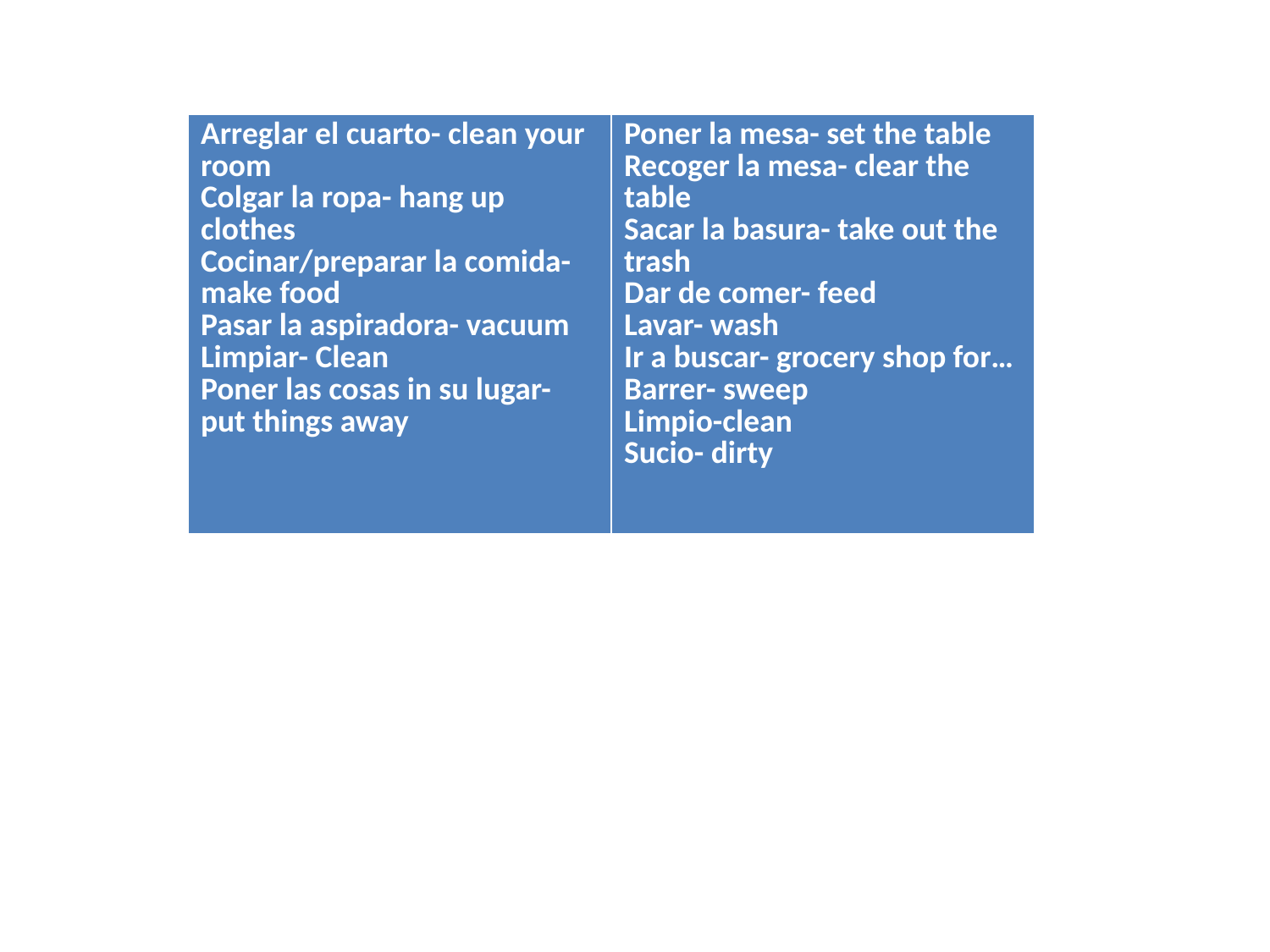

#
| Arreglar el cuarto- clean your room Colgar la ropa- hang up clothes Cocinar/preparar la comida-make food Pasar la aspiradora- vacuum Limpiar- Clean Poner las cosas in su lugar- put things away | Poner la mesa- set the table Recoger la mesa- clear the table Sacar la basura- take out the trash Dar de comer- feed Lavar- wash Ir a buscar- grocery shop for… Barrer- sweep Limpio-clean Sucio- dirty |
| --- | --- |